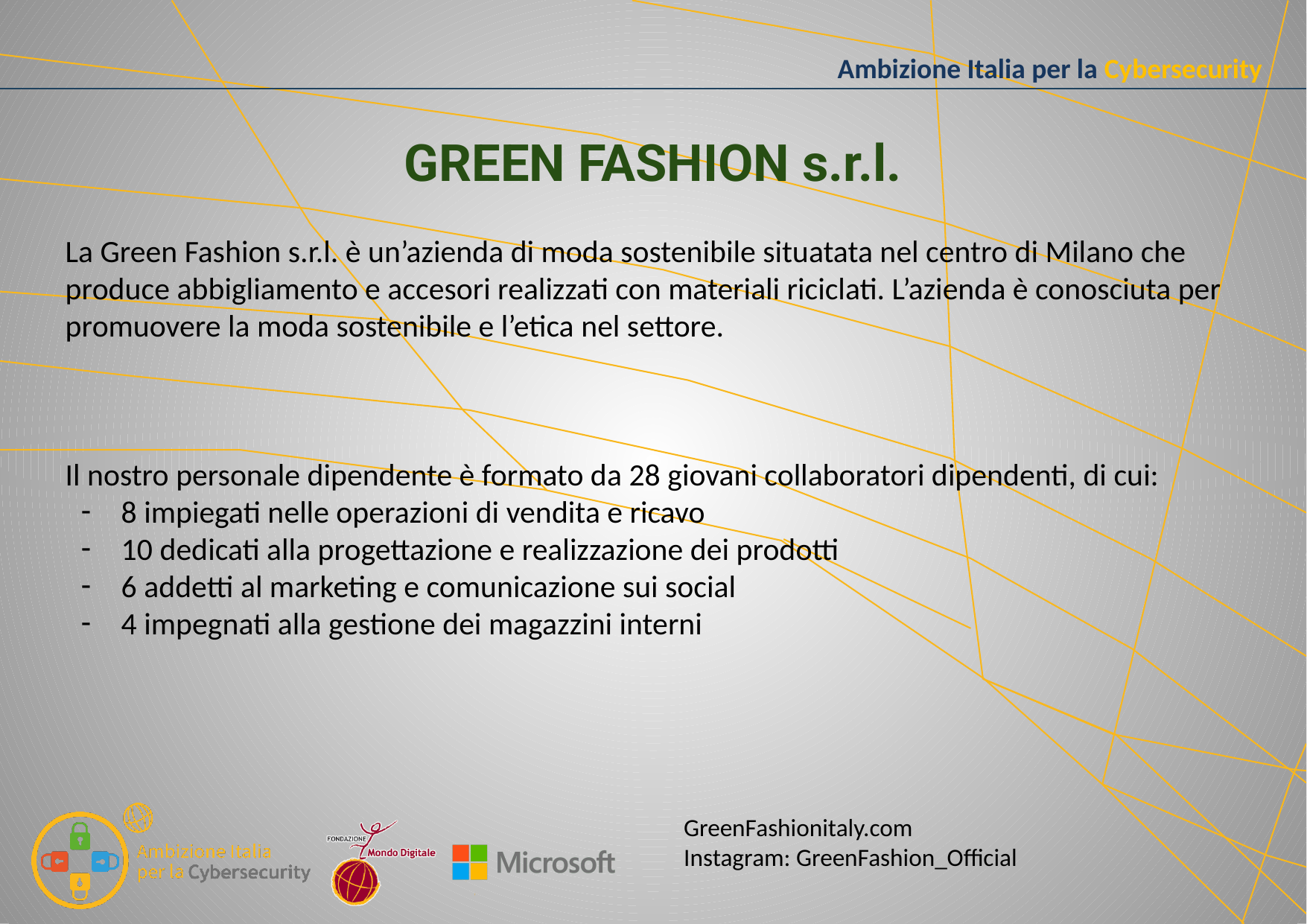

# GREEN FASHION s.r.l.
La Green Fashion s.r.l. è un’azienda di moda sostenibile situatata nel centro di Milano che produce abbigliamento e accesori realizzati con materiali riciclati. L’azienda è conosciuta per promuovere la moda sostenibile e l’etica nel settore.

Il nostro personale dipendente è formato da 28 giovani collaboratori dipendenti, di cui:
8 impiegati nelle operazioni di vendita e ricavo
10 dedicati alla progettazione e realizzazione dei prodotti
6 addetti al marketing e comunicazione sui social
4 impegnati alla gestione dei magazzini interni

GreenFashionitaly.com
Instagram: GreenFashion_Official